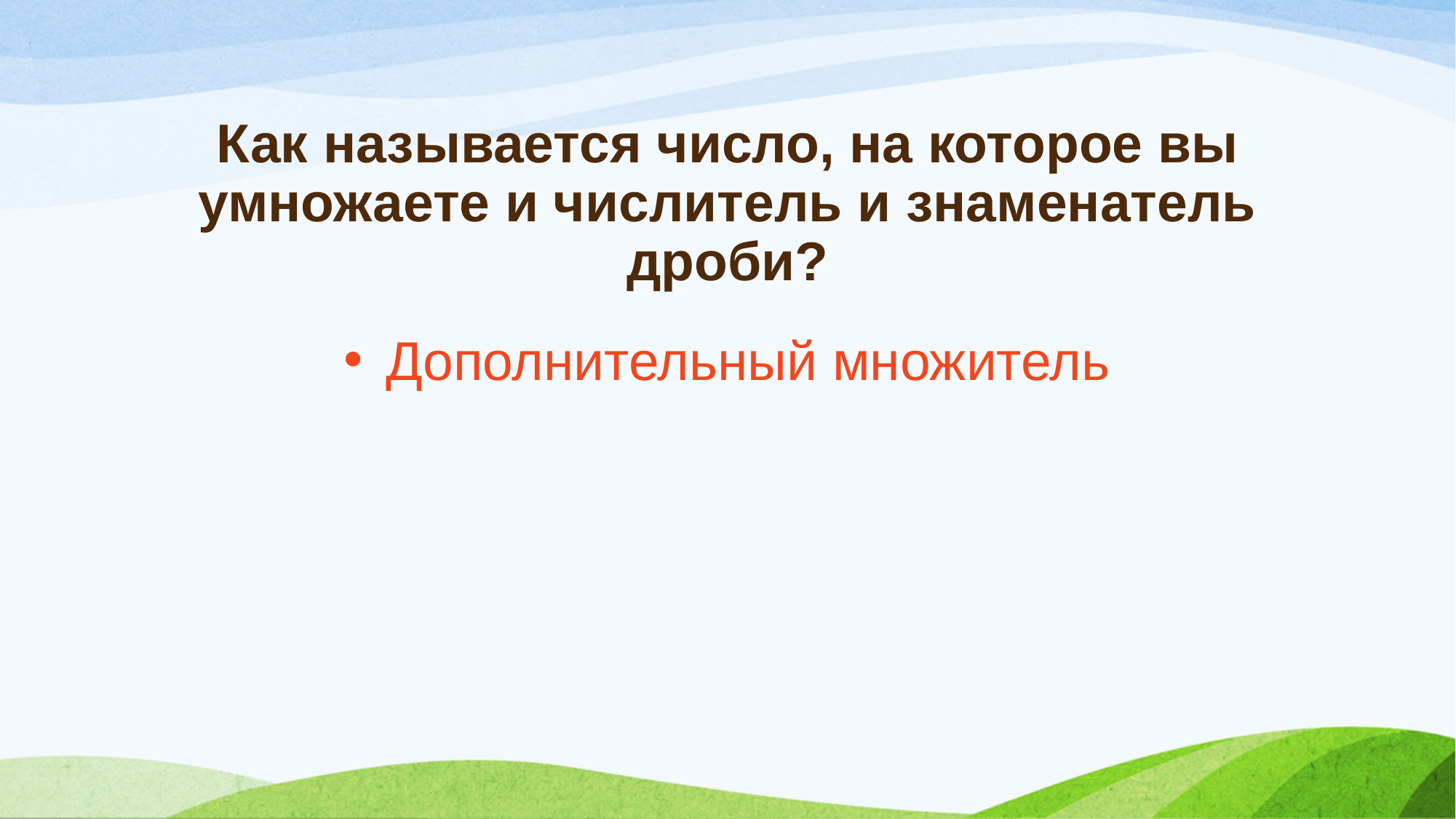

# Как называется число, на которое вы умножаете и числитель и знаменатель дроби?
Дополнительный множитель